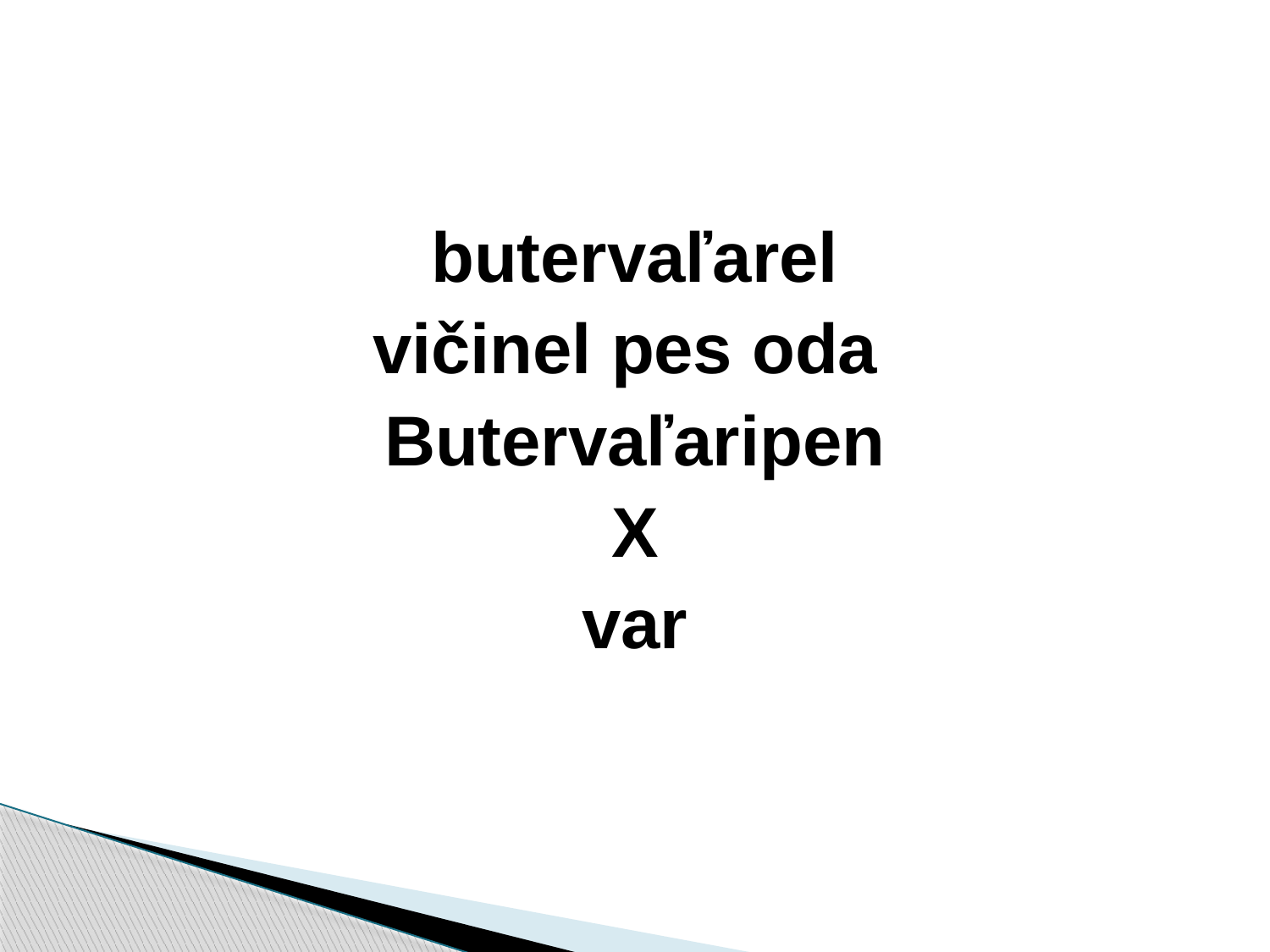

#
butervaľarel
vičinel pes oda
Butervaľaripen
X
var